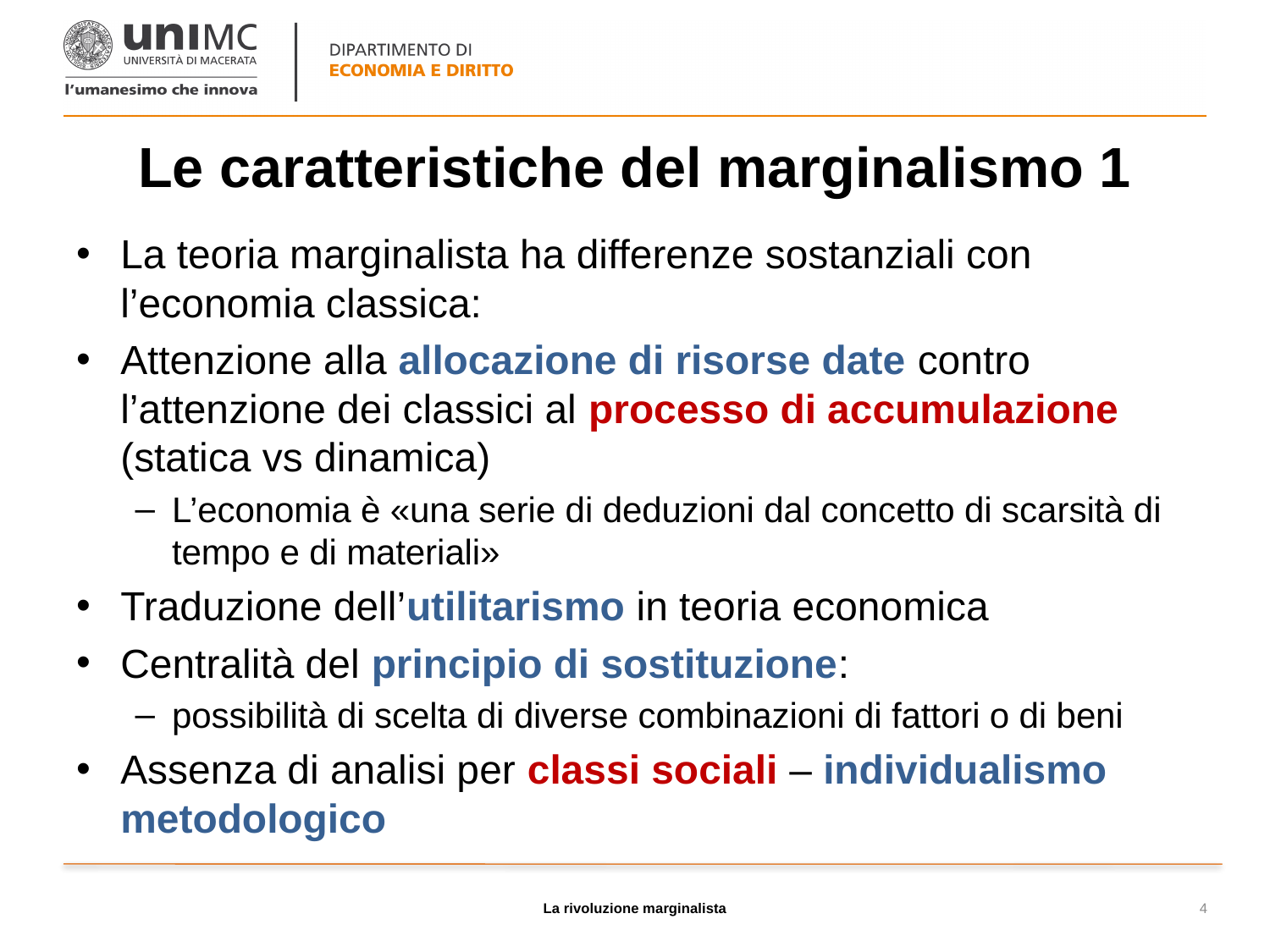

# Le caratteristiche del marginalismo 1
La teoria marginalista ha differenze sostanziali con l’economia classica:
Attenzione alla allocazione di risorse date contro l’attenzione dei classici al processo di accumulazione (statica vs dinamica)
L’economia è «una serie di deduzioni dal concetto di scarsità di tempo e di materiali»
Traduzione dell’utilitarismo in teoria economica
Centralità del principio di sostituzione:
possibilità di scelta di diverse combinazioni di fattori o di beni
Assenza di analisi per classi sociali – individualismo metodologico
La rivoluzione marginalista
4